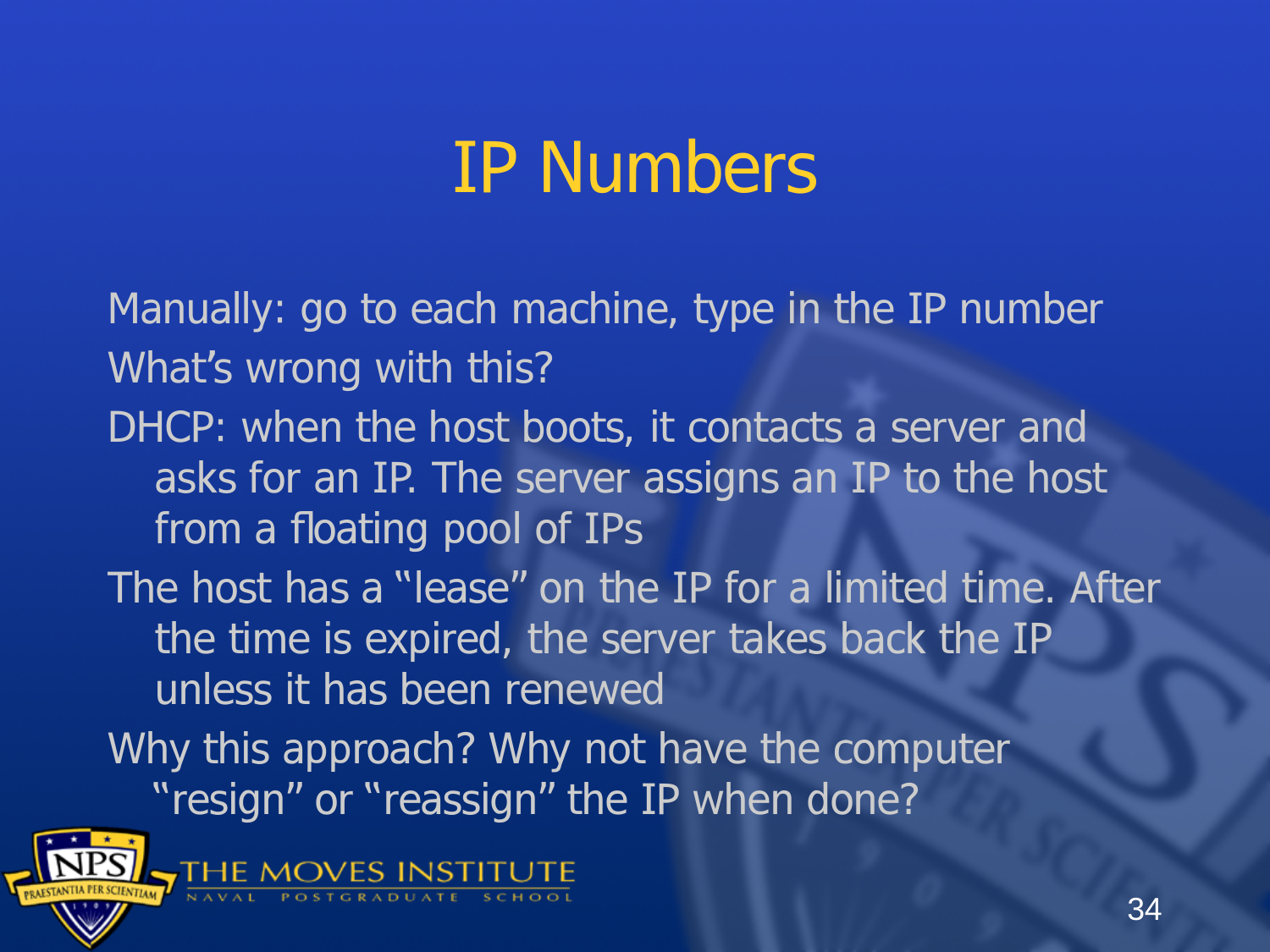

# IP Numbers
Manually: go to each machine, type in the IP number
What’s wrong with this?
DHCP: when the host boots, it contacts a server and asks for an IP. The server assigns an IP to the host from a floating pool of IPs
The host has a “lease” on the IP for a limited time. After the time is expired, the server takes back the IP unless it has been renewed
Why this approach? Why not have the computer “resign” or “reassign” the IP when done?
34